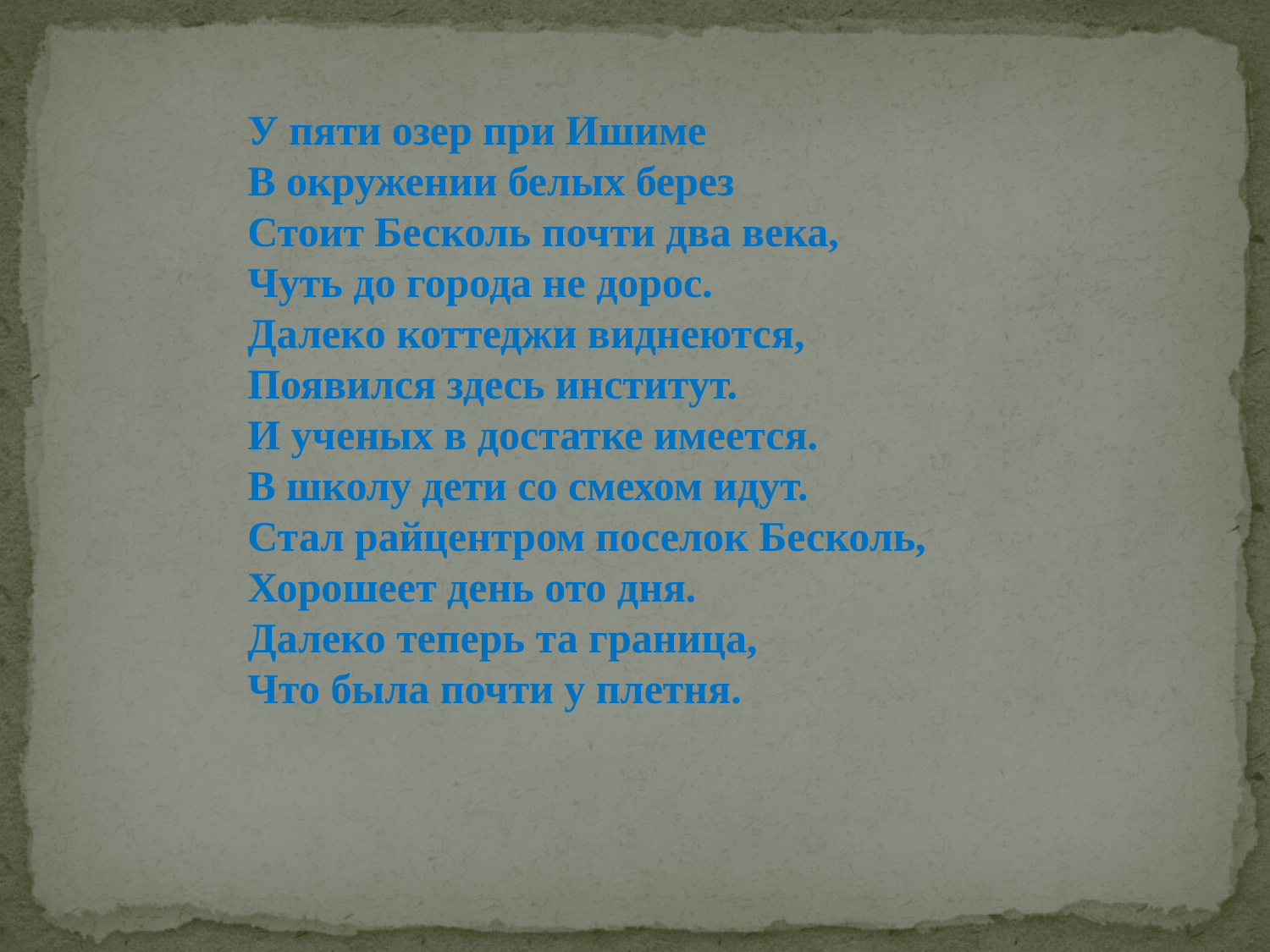

У пяти озер при Ишиме
В окружении белых берез
Стоит Бесколь почти два века,
Чуть до города не дорос.
Далеко коттеджи виднеются,
Появился здесь институт.
И ученых в достатке имеется.
В школу дети со смехом идут.
Стал райцентром поселок Бесколь,
Хорошеет день ото дня.
Далеко теперь та граница,
Что была почти у плетня.